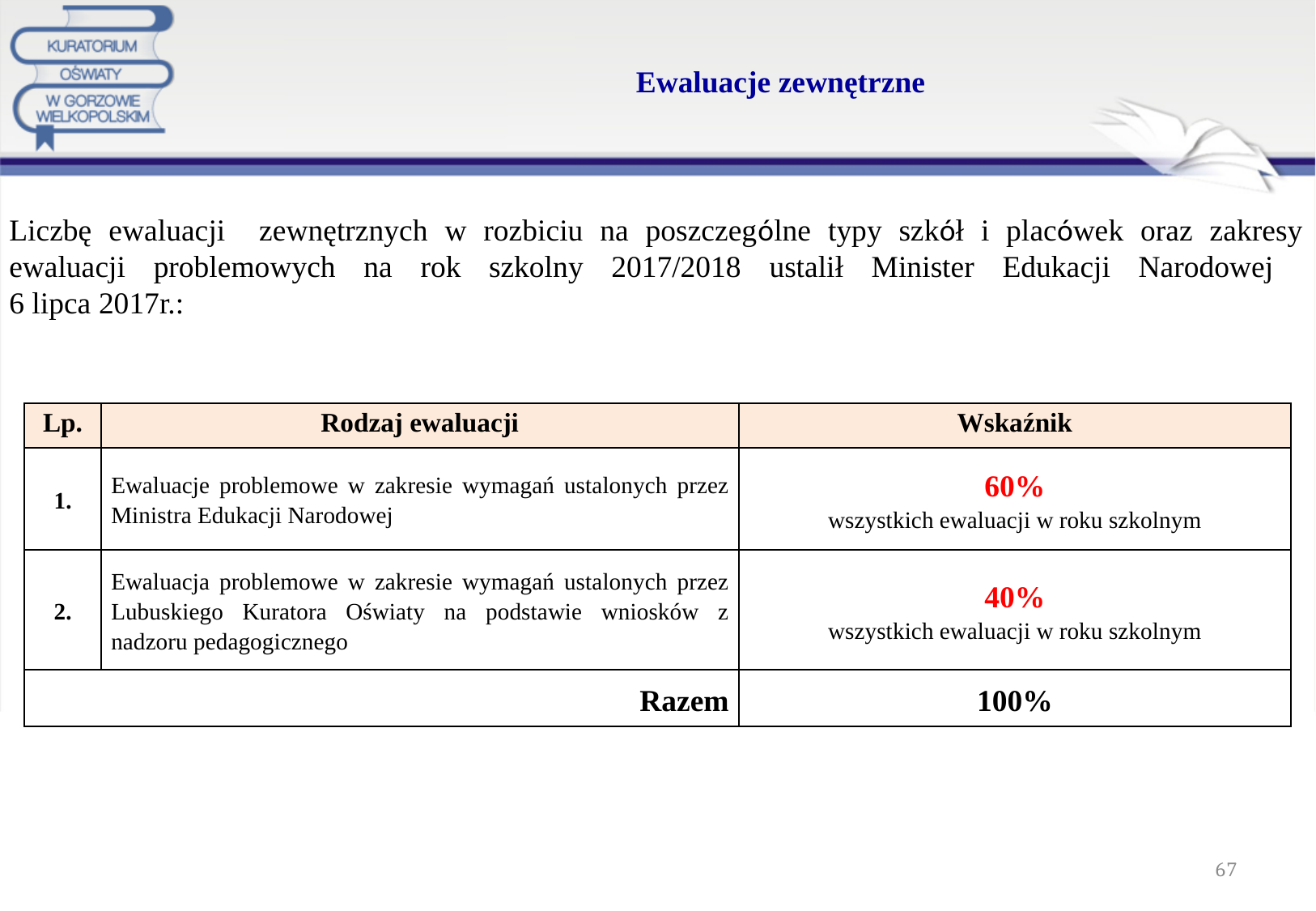

# Ewaluacje zewnętrzne

Liczbę ewaluacji  zewnętrznych w rozbiciu na poszczególne typy szkół i placówek oraz zakresy ewaluacji problemowych na rok szkolny 2017/2018 ustalił Minister Edukacji Narodowej
6 lipca 2017r.:

| Lp. | Rodzaj ewaluacji | Wskaźnik |
| --- | --- | --- |
| 1. | Ewaluacje problemowe w zakresie wymagań ustalonych przez Ministra Edukacji Narodowej | 60% wszystkich ewaluacji w roku szkolnym |
| 2. | Ewaluacja problemowe w zakresie wymagań ustalonych przez Lubuskiego Kuratora Oświaty na podstawie wniosków z nadzoru pedagogicznego | 40% wszystkich ewaluacji w roku szkolnym |
| Razem |  | 100% |

67